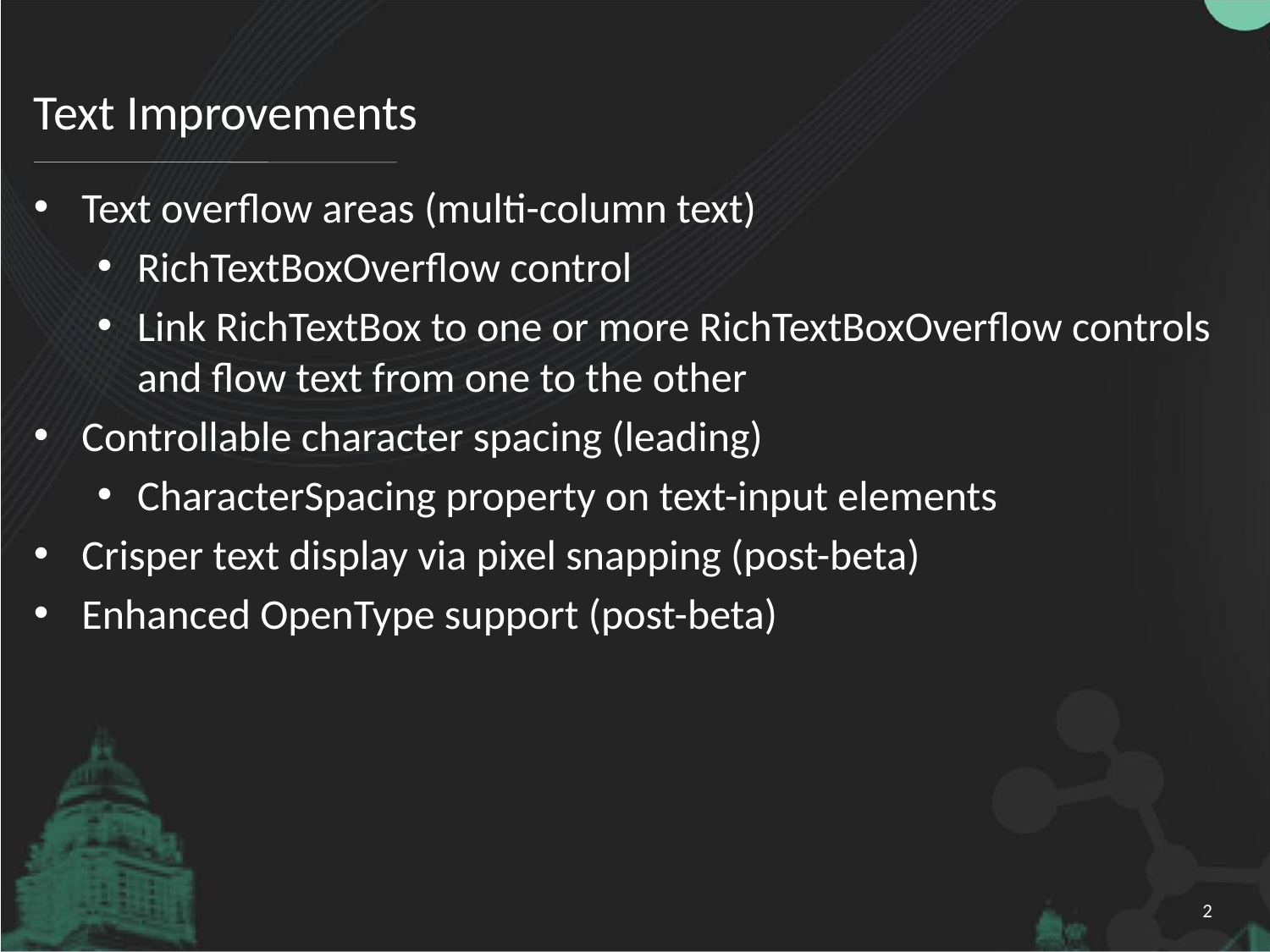

# Text Improvements
Text overflow areas (multi-column text)
RichTextBoxOverflow control
Link RichTextBox to one or more RichTextBoxOverflow controls and flow text from one to the other
Controllable character spacing (leading)
CharacterSpacing property on text-input elements
Crisper text display via pixel snapping (post-beta)
Enhanced OpenType support (post-beta)
2